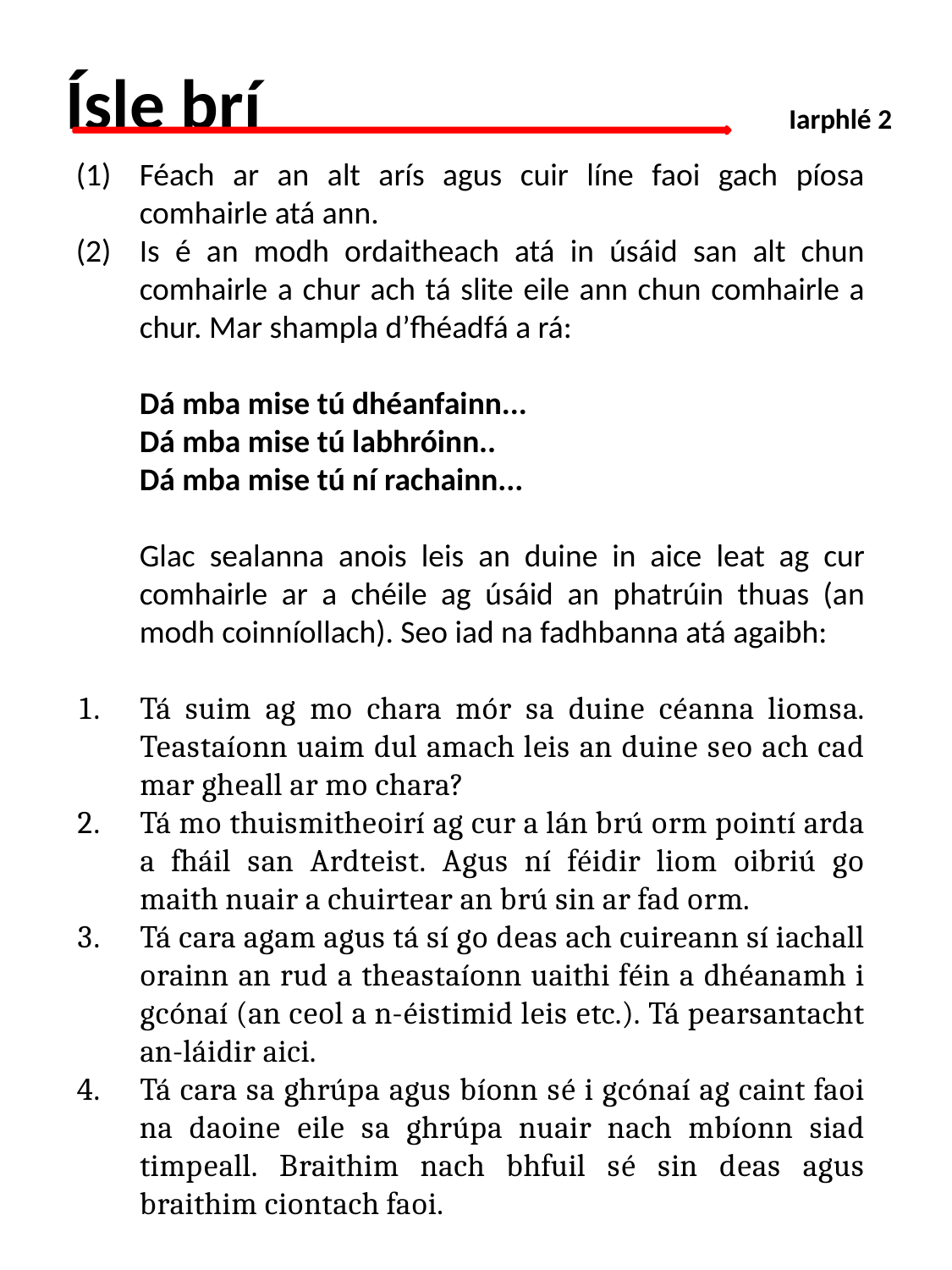

# Ísle brí			               Iarphlé 2

Féach ar an alt arís agus cuir líne faoi gach píosa comhairle atá ann.
Is é an modh ordaitheach atá in úsáid san alt chun comhairle a chur ach tá slite eile ann chun comhairle a chur. Mar shampla d’fhéadfá a rá:

	Dá mba mise tú dhéanfainn...
	Dá mba mise tú labhróinn..
	Dá mba mise tú ní rachainn...

	Glac sealanna anois leis an duine in aice leat ag cur comhairle ar a chéile ag úsáid an phatrúin thuas (an modh coinníollach). Seo iad na fadhbanna atá agaibh:

Tá suim ag mo chara mór sa duine céanna liomsa. Teastaíonn uaim dul amach leis an duine seo ach cad mar gheall ar mo chara?
Tá mo thuismitheoirí ag cur a lán brú orm pointí arda a fháil san Ardteist. Agus ní féidir liom oibriú go maith nuair a chuirtear an brú sin ar fad orm.
Tá cara agam agus tá sí go deas ach cuireann sí iachall orainn an rud a theastaíonn uaithi féin a dhéanamh i gcónaí (an ceol a n-éistimid leis etc.). Tá pearsantacht an-láidir aici.
Tá cara sa ghrúpa agus bíonn sé i gcónaí ag caint faoi na daoine eile sa ghrúpa nuair nach mbíonn siad timpeall. Braithim nach bhfuil sé sin deas agus braithim ciontach faoi.